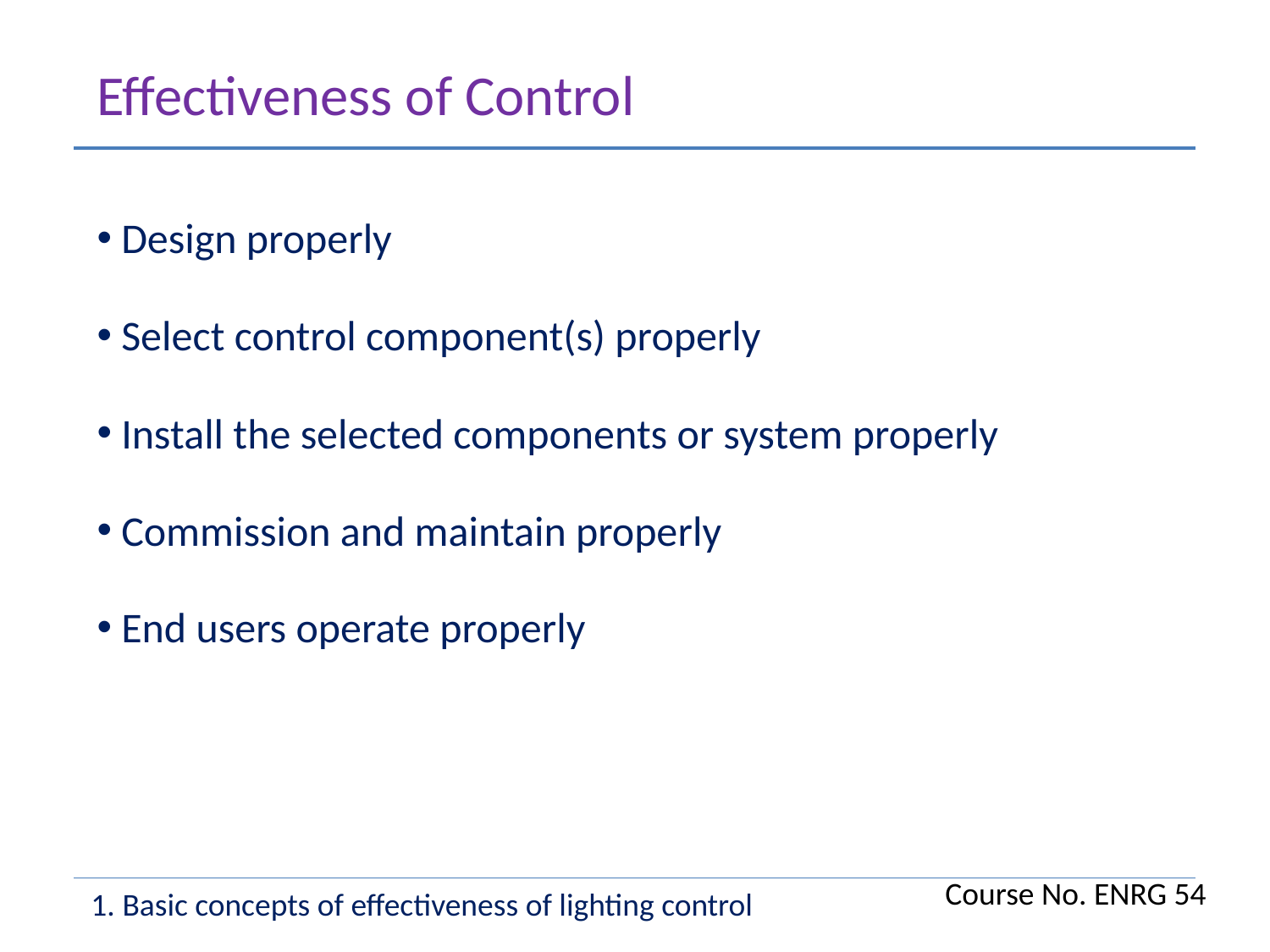

Effectiveness of Control
 Design properly
 Select control component(s) properly
 Install the selected components or system properly
 Commission and maintain properly
 End users operate properly
Course No. ENRG 54
1. Basic concepts of effectiveness of lighting control